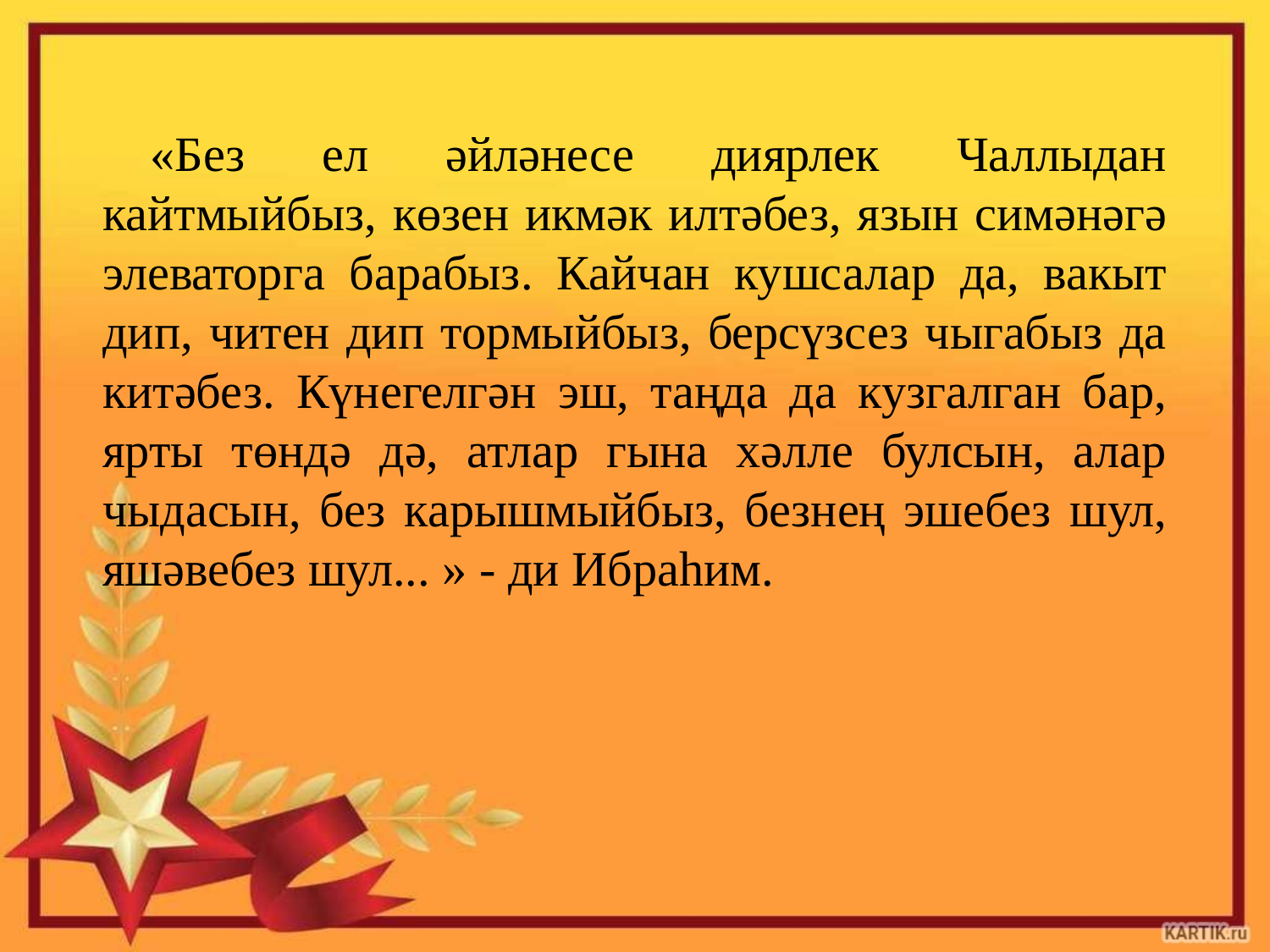

«Без ел әйләнесе диярлек Чаллыдан кайтмыйбыз, көзен икмәк илтәбез, язын симәнәгә элеваторга барабыз. Кайчан кушсалар да, вакыт дип, читен дип тормыйбыз, берсүзсез чыгабыз да китәбез. Күнегелгән эш, таңда да кузгалган бар, ярты төндә дә, атлар гына хәлле булсын, алар чыдасын, без карышмыйбыз, безнең эшебез шул, яшәвебез шул... » - ди Ибраһим.